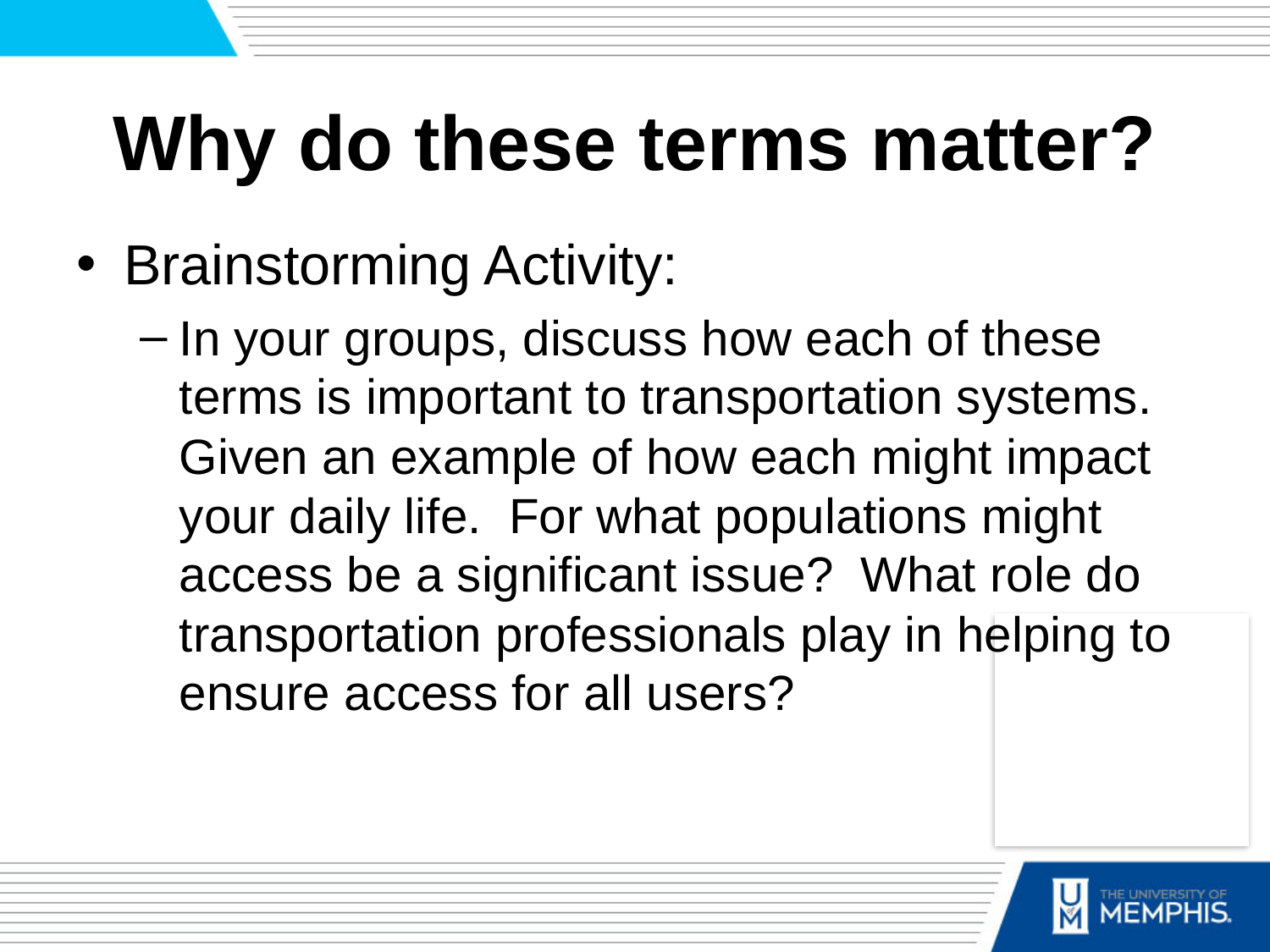

# Why do these terms matter?
Brainstorming Activity:
In your groups, discuss how each of these terms is important to transportation systems.  Given an example of how each might impact your daily life.  For what populations might access be a significant issue?  What role do transportation professionals play in helping to ensure access for all users?